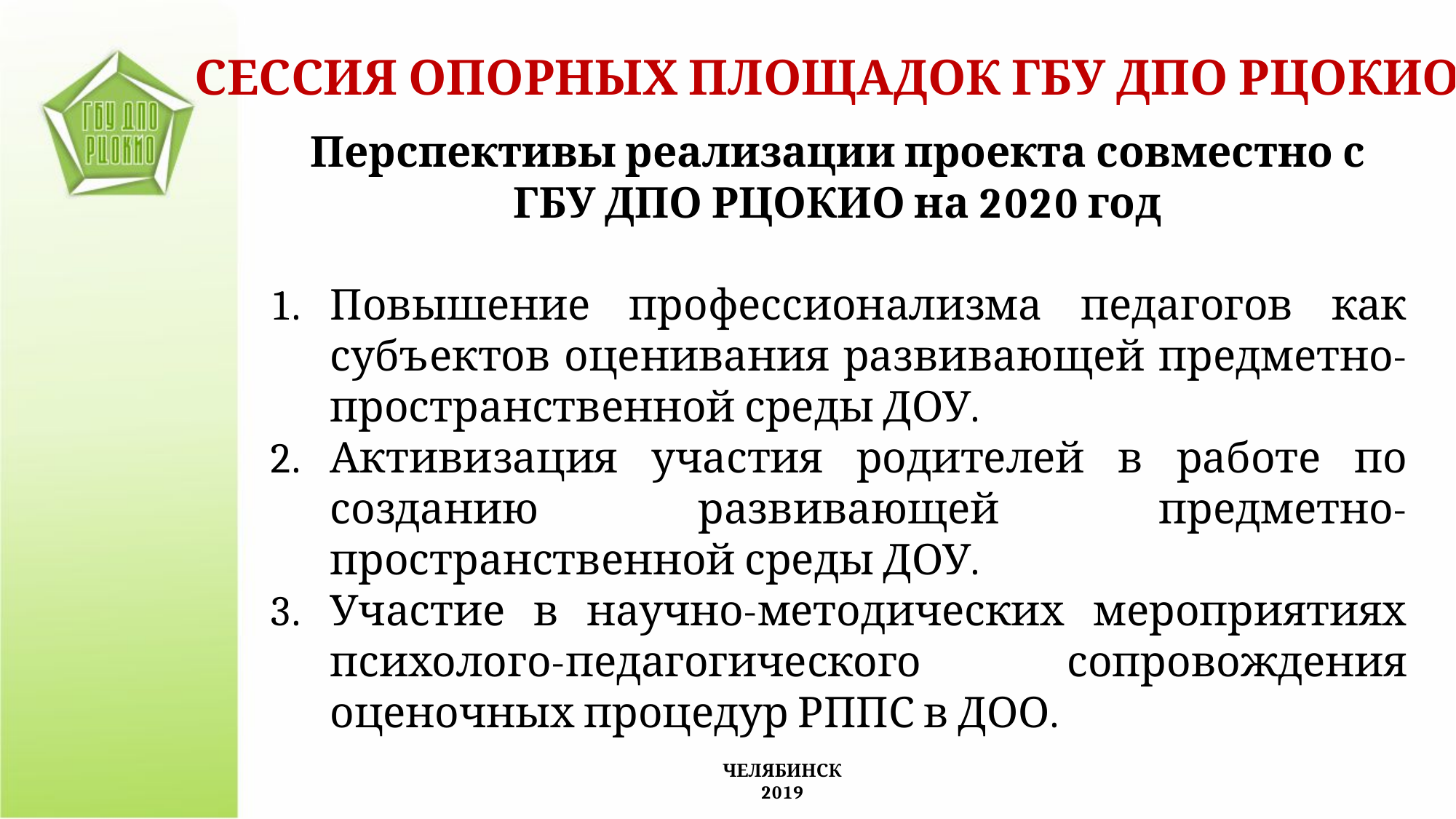

СЕССИЯ ОПОРНЫХ ПЛОЩАДОК ГБУ ДПО РЦОКИО
Перспективы реализации проекта совместно с ГБУ ДПО РЦОКИО на 2020 год

Повышение профессионализма педагогов как субъектов оценивания развивающей предметно-пространственной среды ДОУ.
Активизация участия родителей в работе по созданию развивающей предметно-пространственной среды ДОУ.
Участие в научно-методических мероприятиях психолого-педагогического сопровождения оценочных процедур РППС в ДОО.

ЧЕЛЯБИНСК
2019